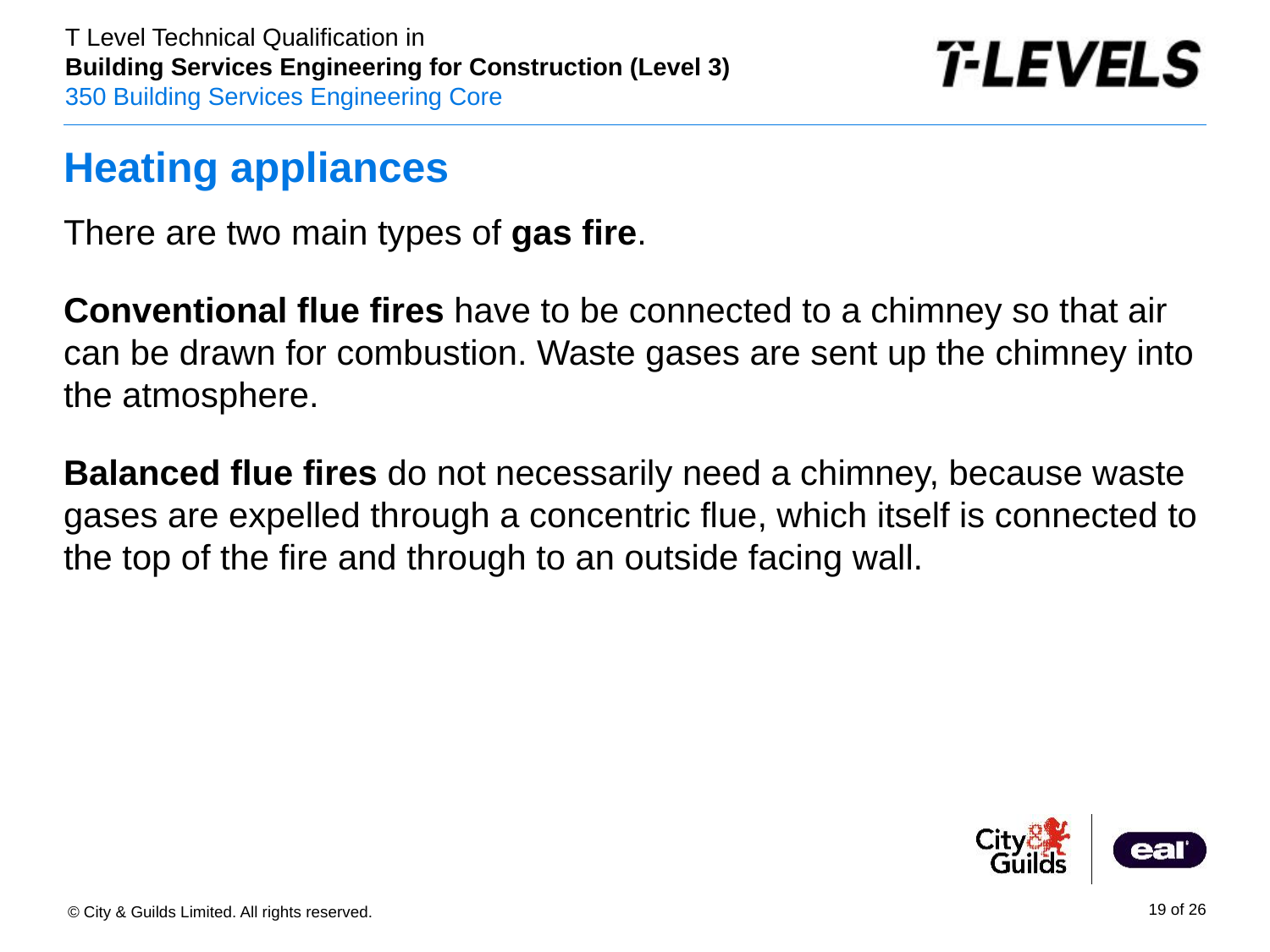

# Heating appliances
There are two main types of gas fire.
Conventional flue fires have to be connected to a chimney so that air can be drawn for combustion. Waste gases are sent up the chimney into the atmosphere.
Balanced flue fires do not necessarily need a chimney, because waste gases are expelled through a concentric flue, which itself is connected to the top of the fire and through to an outside facing wall.